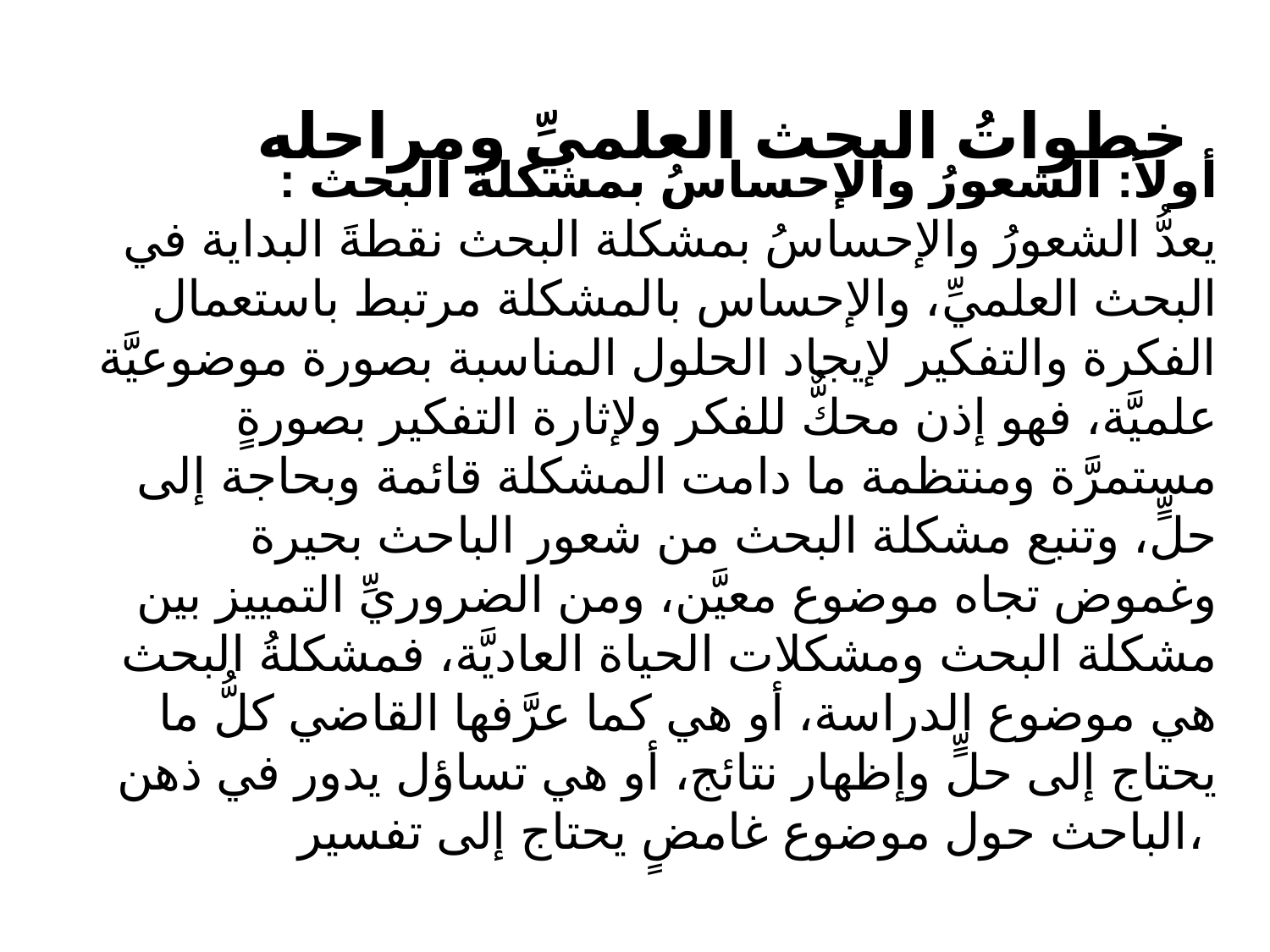

خطواتُ البحث العلميِّ ومراحله

أولاً: الشعورُ والإحساسُ بمشكلة البحث :
يعدُّ الشعورُ والإحساسُ بمشكلة البحث نقطةَ البداية في البحث العلميِّ، والإحساس بالمشكلة مرتبط باستعمال الفكرة والتفكير لإيجاد الحلول المناسبة بصورة موضوعيَّة علميَّة، فهو إذن محكٌّ للفكر ولإثارة التفكير بصورةٍ مستمرَّة ومنتظمة ما دامت المشكلة قائمة وبحاجة إلى حلٍّ، وتنبع مشكلة البحث من شعور الباحث بحيرة وغموض تجاه موضوع معيَّن، ومن الضروريِّ التمييز بين مشكلة البحث ومشكلات الحياة العاديَّة، فمشكلةُ البحث هي موضوع الدراسة، أو هي كما عرَّفها القاضي كلُّ ما يحتاج إلى حلٍّ وإظهار نتائج، أو هي تساؤل يدور في ذهن الباحث حول موضوع غامضٍ يحتاج إلى تفسير،